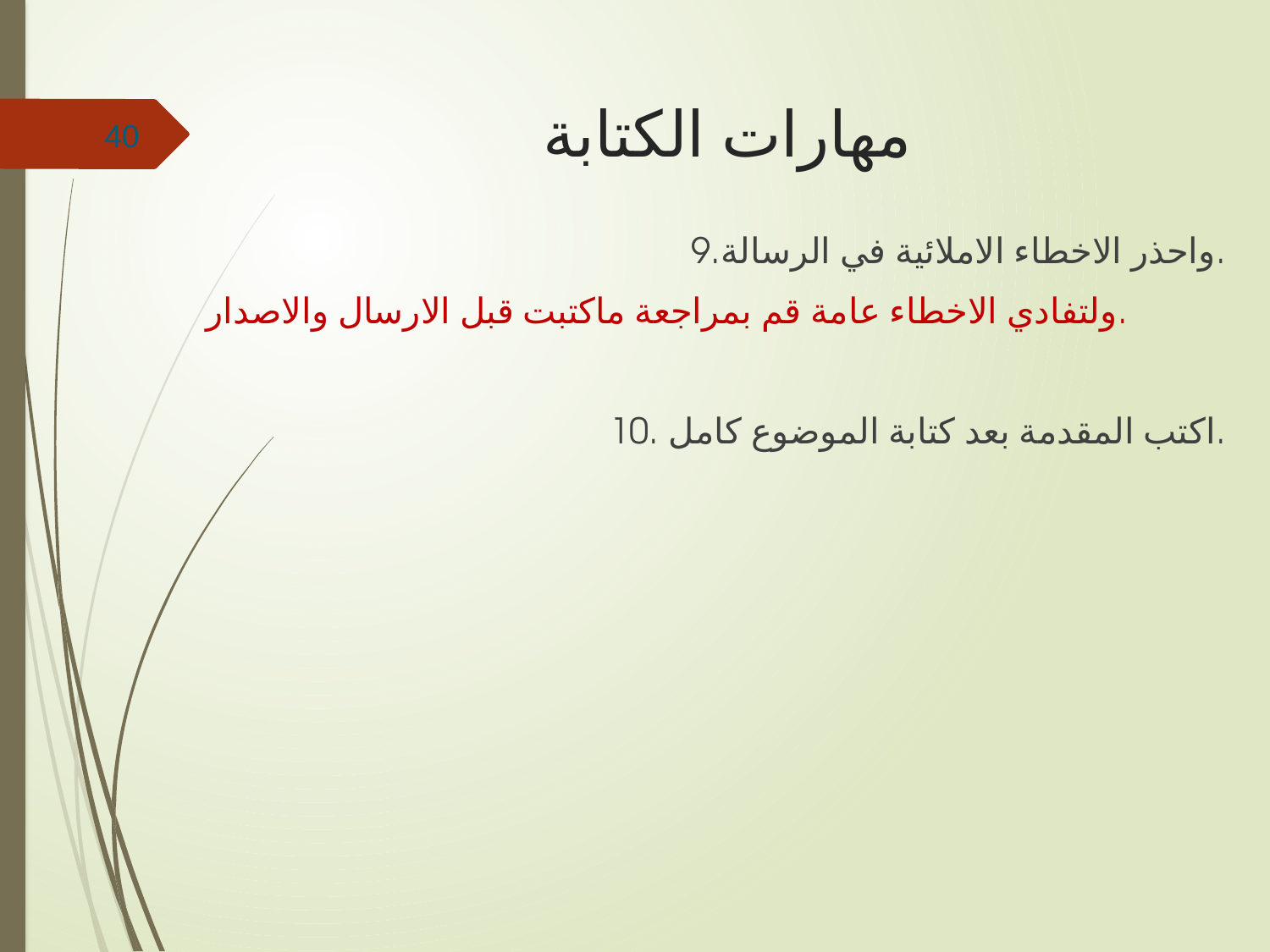

# مهارات الكتابة
40
9.واحذر الاخطاء الاملائية في الرسالة.
ولتفادي الاخطاء عامة قم بمراجعة ماكتبت قبل الارسال والاصدار.

10. اكتب المقدمة بعد كتابة الموضوع كامل.